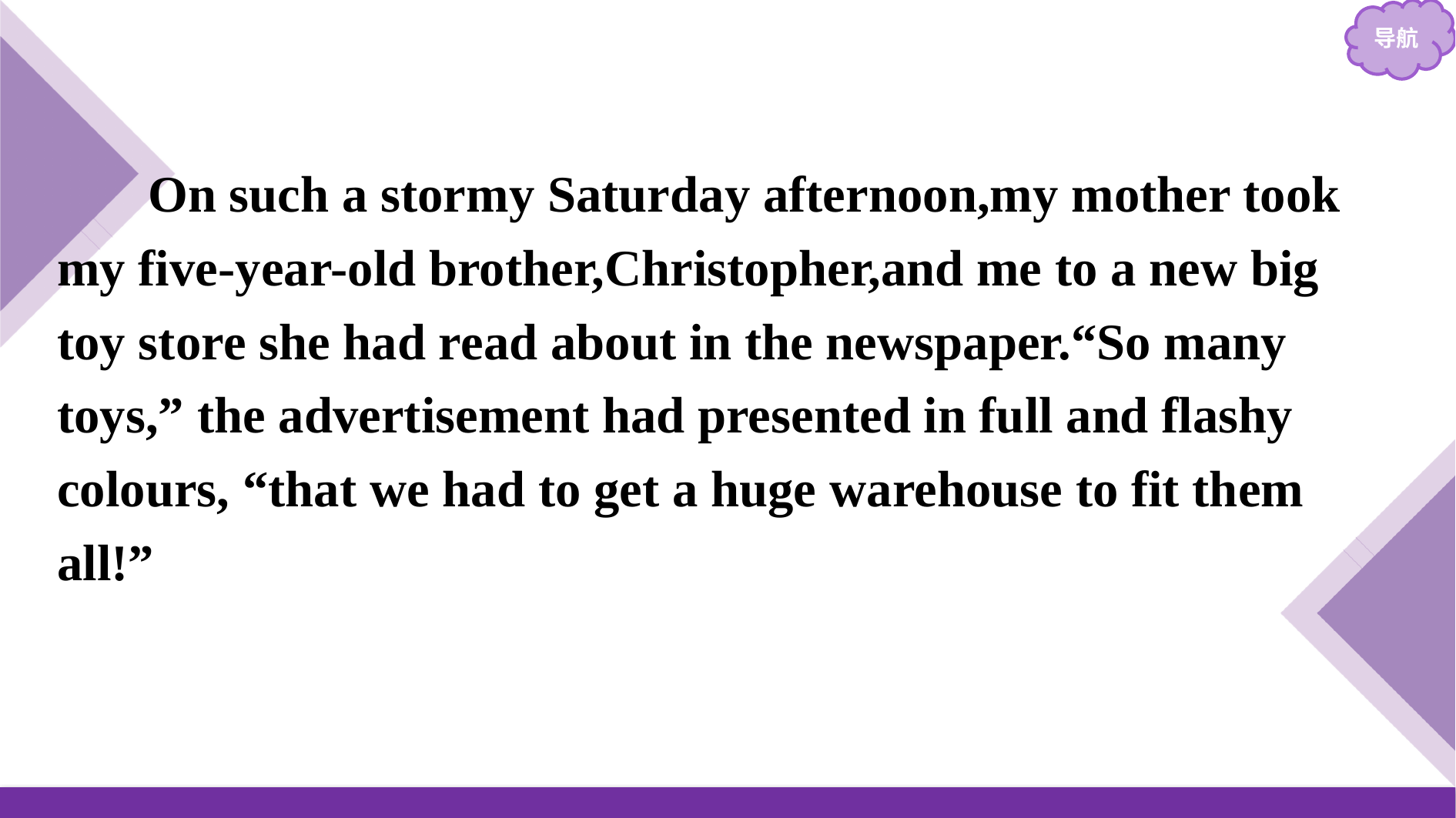

On such a stormy Saturday afternoon,my mother took my five-year-old brother,Christopher,and me to a new big toy store she had read about in the newspaper.“So many toys,” the advertisement had presented in full and flashy colours, “that we had to get a huge warehouse to fit them all!”